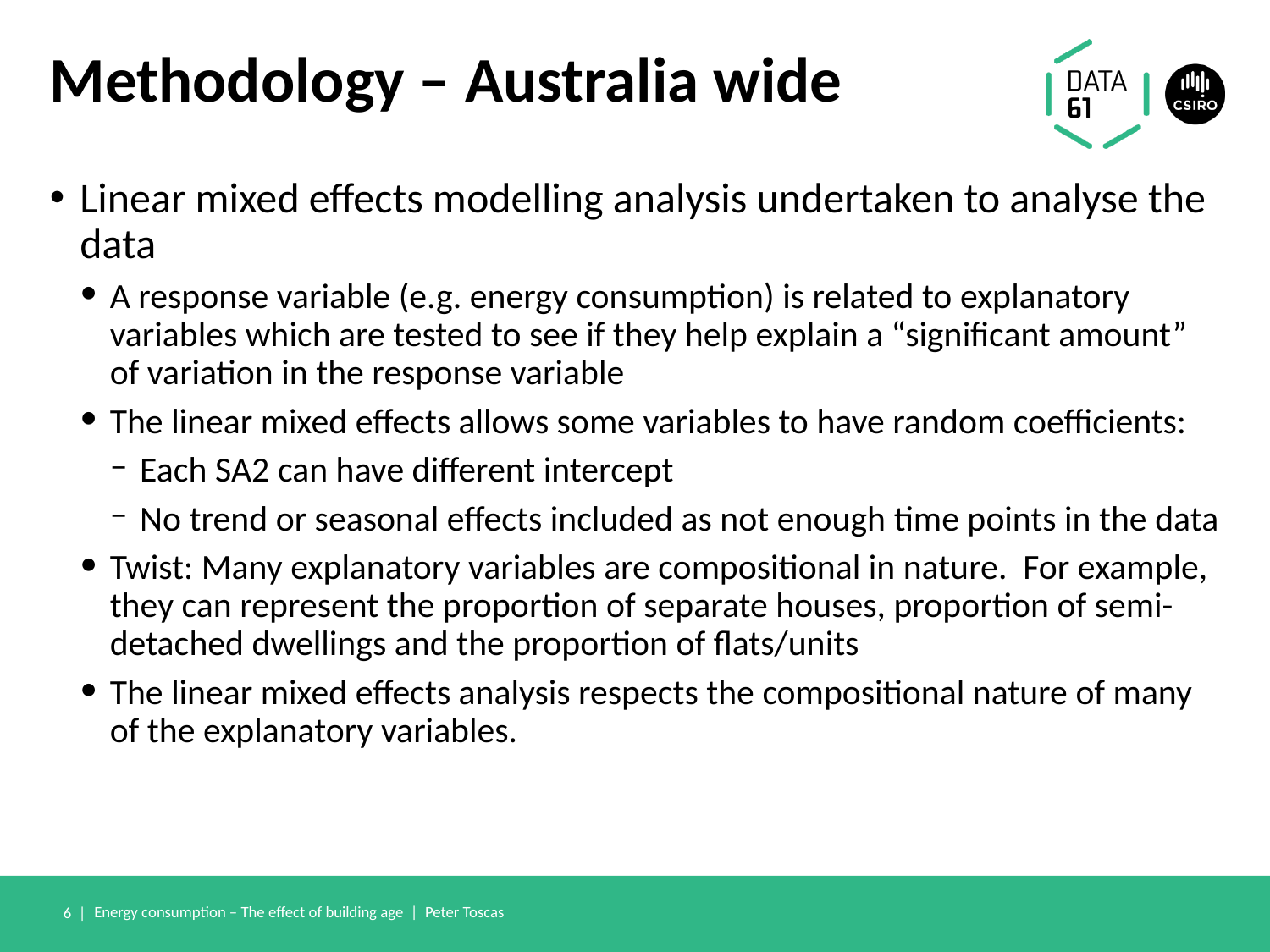

# Methodology – Australia wide
Linear mixed effects modelling analysis undertaken to analyse the data
A response variable (e.g. energy consumption) is related to explanatory variables which are tested to see if they help explain a “significant amount” of variation in the response variable
The linear mixed effects allows some variables to have random coefficients:
Each SA2 can have different intercept
No trend or seasonal effects included as not enough time points in the data
Twist: Many explanatory variables are compositional in nature.  For example, they can represent the proportion of separate houses, proportion of semi-detached dwellings and the proportion of flats/units
The linear mixed effects analysis respects the compositional nature of many of the explanatory variables.
6  |
Energy consumption – The effect of building age  |  Peter Toscas